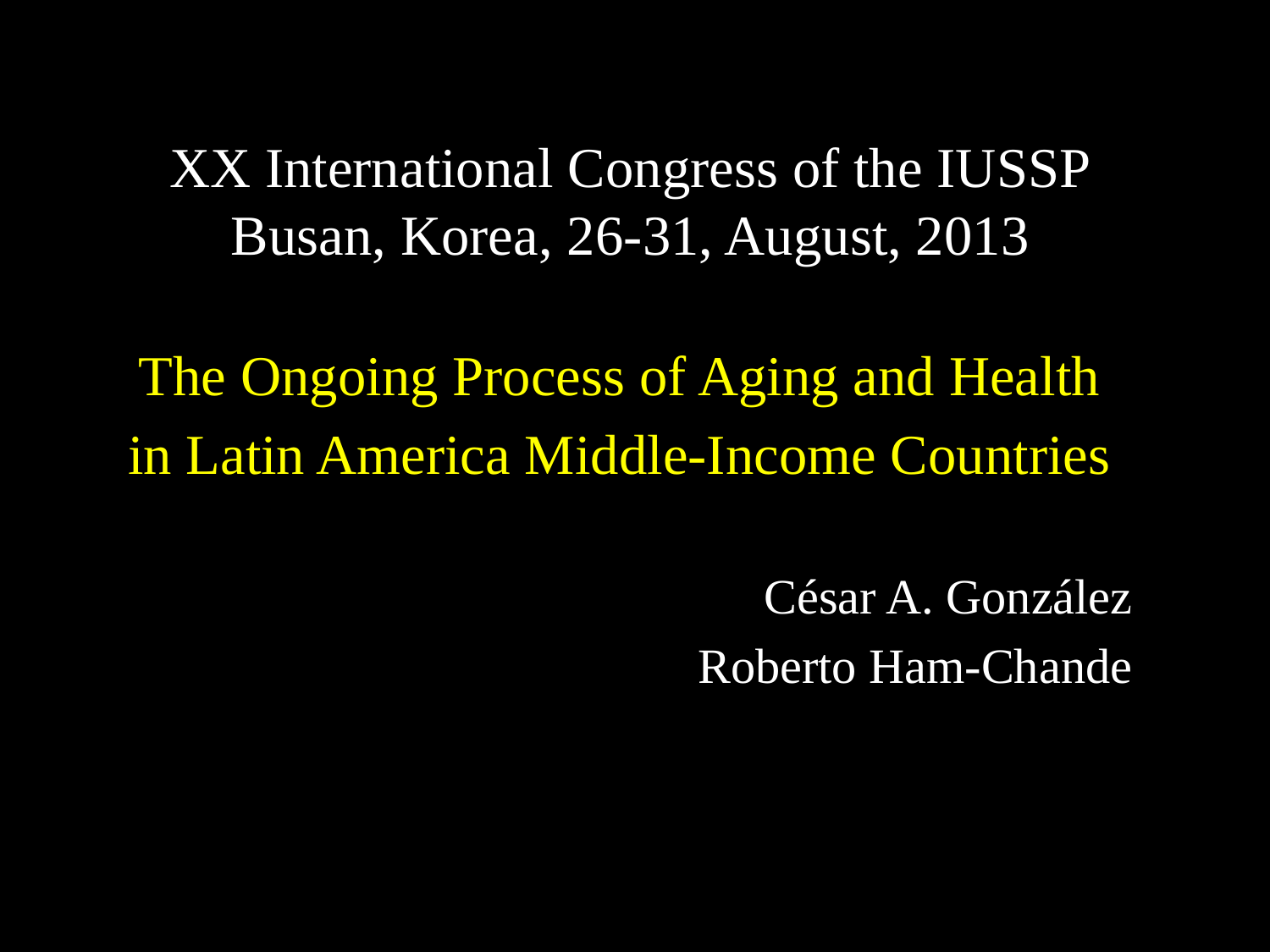

# XX International Congress of the IUSSP Busan, Korea, 26-31, August, 2013
The Ongoing Process of Aging and Health
in Latin America Middle-Income Countries

César A. González
Roberto Ham-Chande